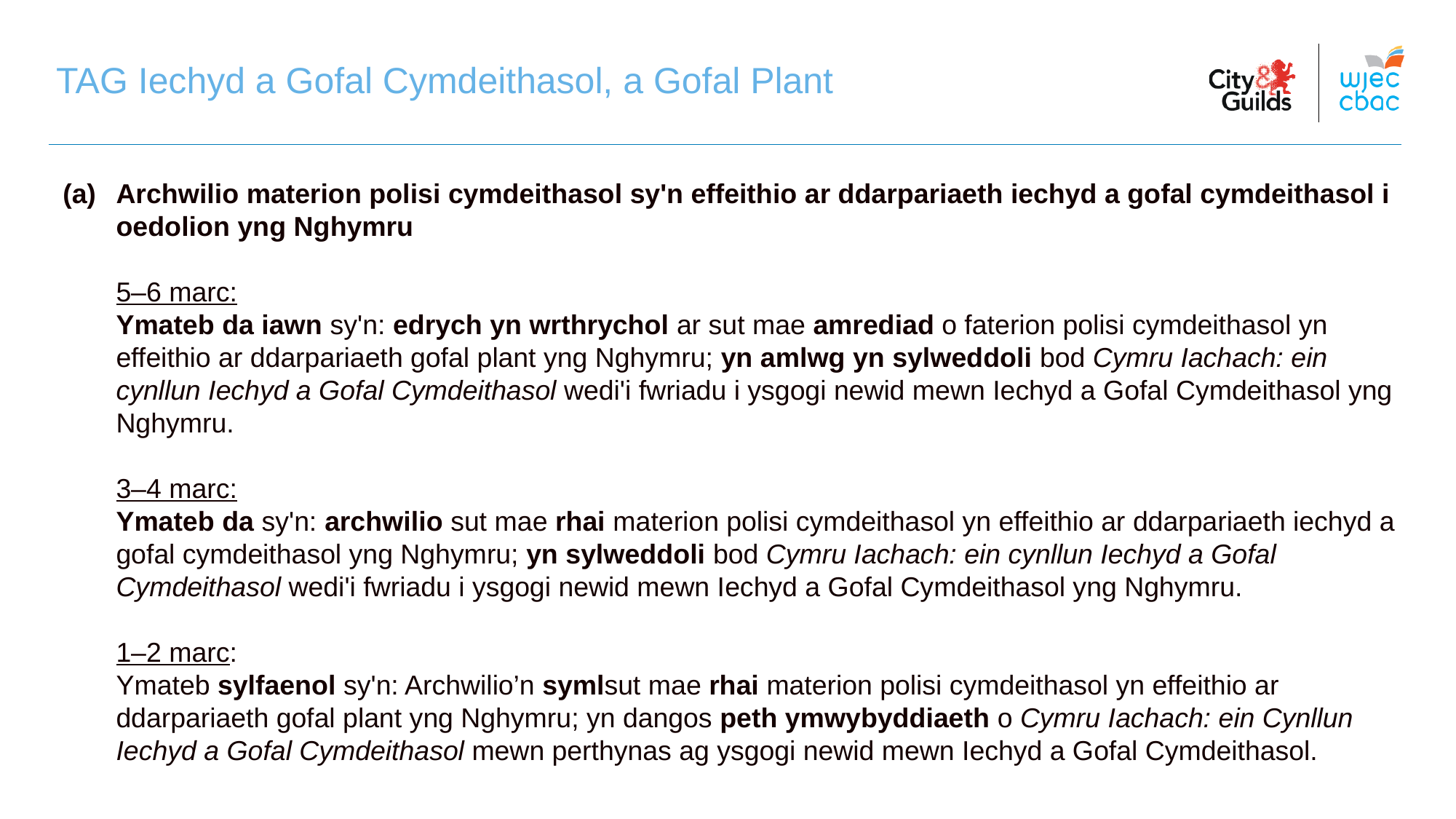

TAG Iechyd a Gofal Cymdeithasol, a Gofal Plant
(a)	Archwilio materion polisi cymdeithasol sy'n effeithio ar ddarpariaeth iechyd a gofal cymdeithasol i oedolion yng Nghymru

	5–6 marc:
	Ymateb da iawn sy'n: edrych yn wrthrychol ar sut mae amrediad o faterion polisi cymdeithasol yn effeithio ar ddarpariaeth gofal plant yng Nghymru; yn amlwg yn sylweddoli bod Cymru Iachach: ein cynllun Iechyd a Gofal Cymdeithasol wedi'i fwriadu i ysgogi newid mewn Iechyd a Gofal Cymdeithasol yng Nghymru.

	3–4 marc:
	Ymateb da sy'n: archwilio sut mae rhai materion polisi cymdeithasol yn effeithio ar ddarpariaeth iechyd a gofal cymdeithasol yng Nghymru; yn sylweddoli bod Cymru Iachach: ein cynllun Iechyd a Gofal Cymdeithasol wedi'i fwriadu i ysgogi newid mewn Iechyd a Gofal Cymdeithasol yng Nghymru.

	1–2 marc:
	Ymateb sylfaenol sy'n: Archwilio’n symlsut mae rhai materion polisi cymdeithasol yn effeithio ar ddarpariaeth gofal plant yng Nghymru; yn dangos peth ymwybyddiaeth o Cymru Iachach: ein Cynllun Iechyd a Gofal Cymdeithasol mewn perthynas ag ysgogi newid mewn Iechyd a Gofal Cymdeithasol.